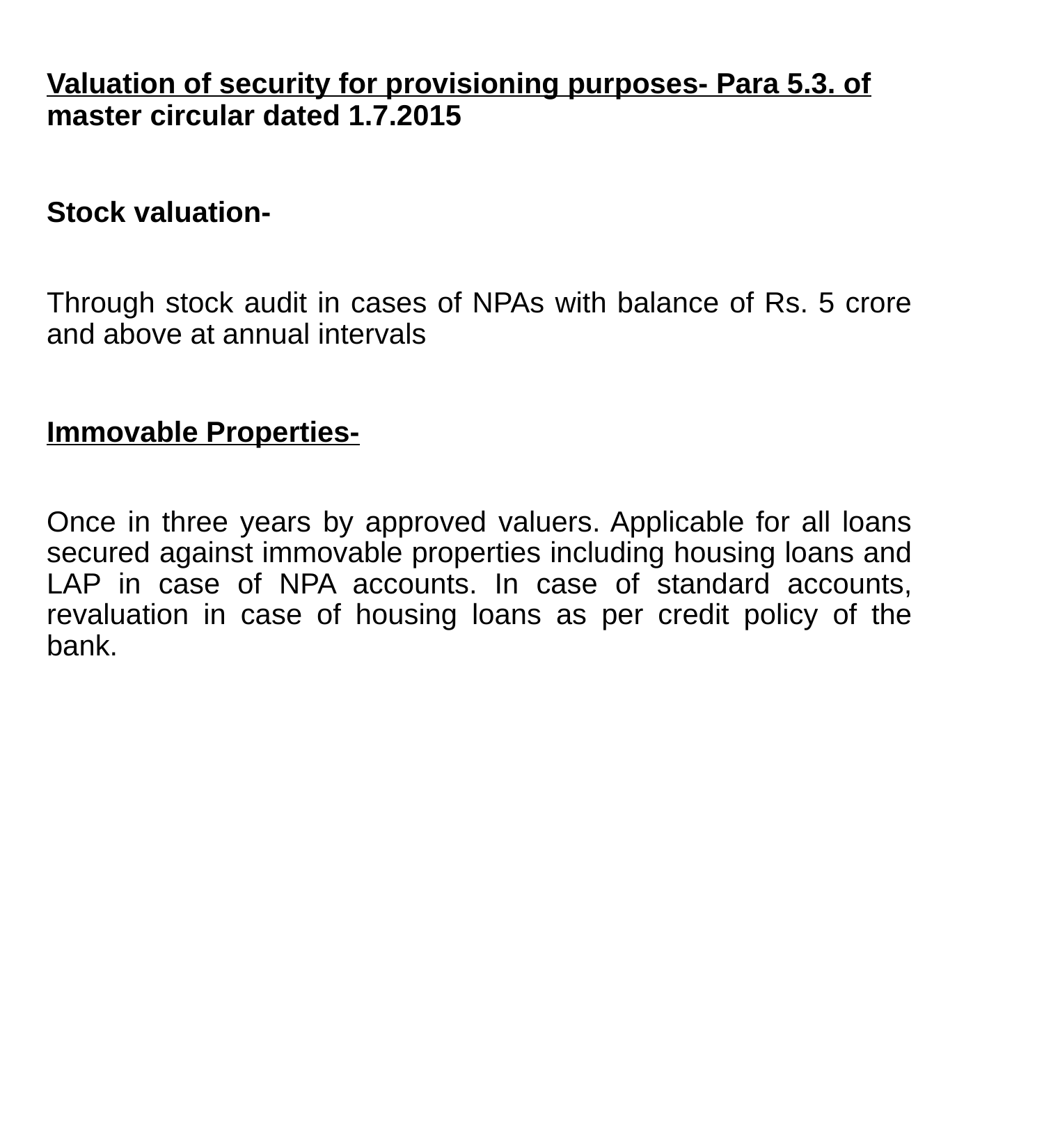

Valuation of security for provisioning purposes- Para 5.3. of master circular dated 1.7.2015
Stock valuation-
Through stock audit in cases of NPAs with balance of Rs. 5 crore and above at annual intervals
Immovable Properties-
Once in three years by approved valuers. Applicable for all loans secured against immovable properties including housing loans and LAP in case of NPA accounts. In case of standard accounts, revaluation in case of housing loans as per credit policy of the bank.